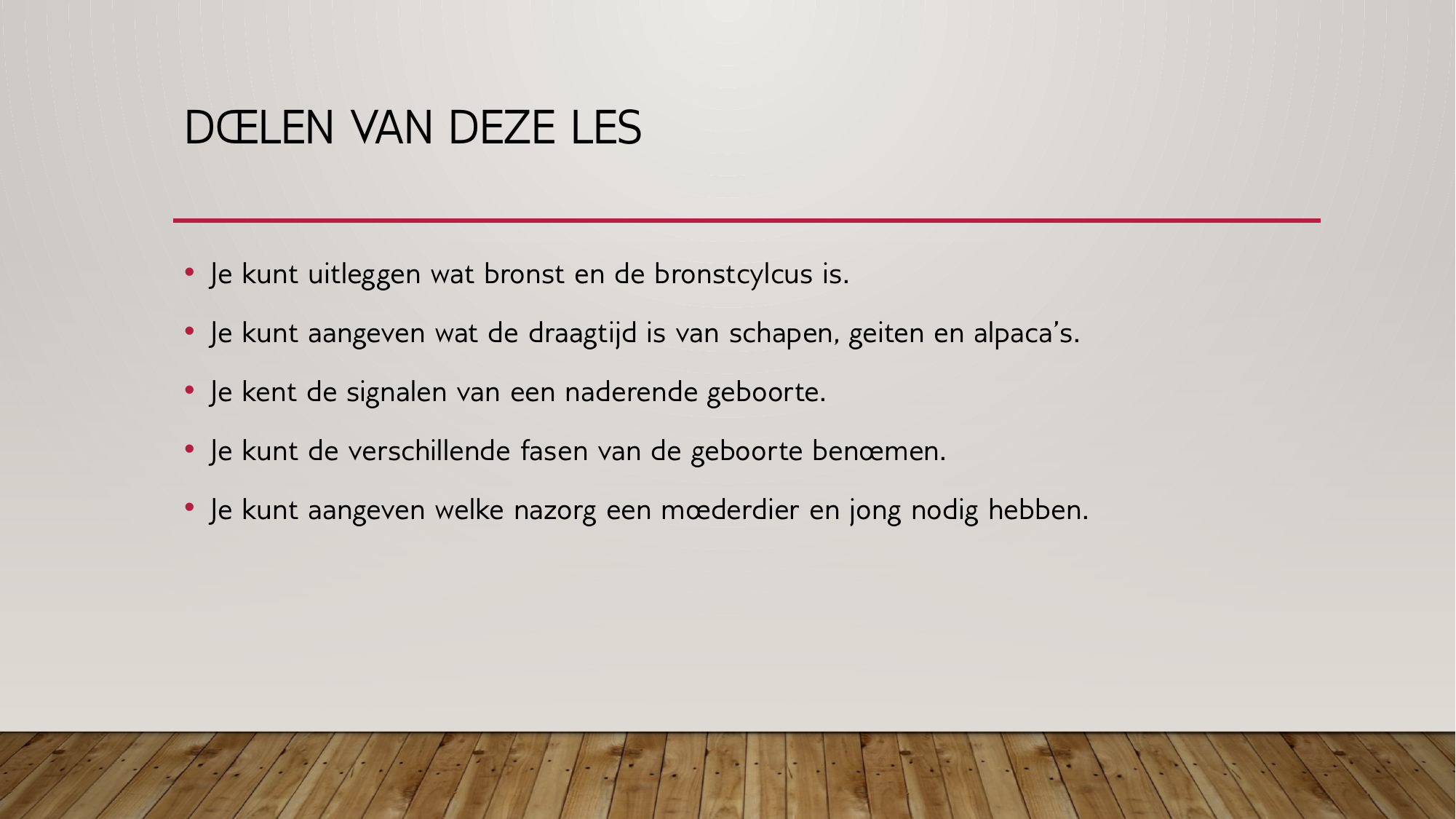

# Doelen van deze les
Je kunt uitleggen wat bronst en de bronstcylcus is.
Je kunt aangeven wat de draagtijd is van schapen, geiten en alpaca’s.
Je kent de signalen van een naderende geboorte.
Je kunt de verschillende fasen van de geboorte benoemen.
Je kunt aangeven welke nazorg een moederdier en jong nodig hebben.